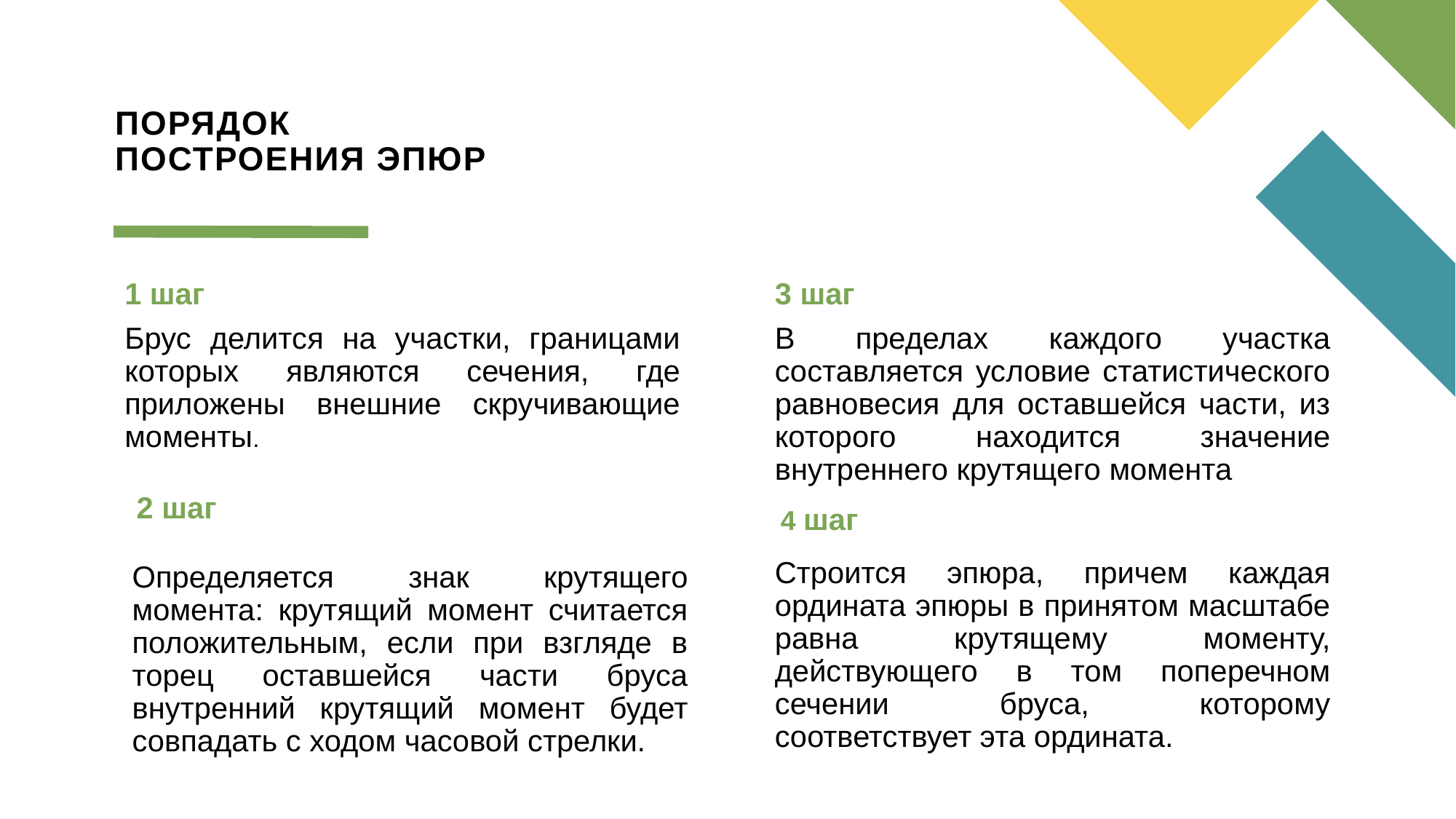

# ПОРЯДОК ПОСТРОЕНИЯ ЭПЮР
1 шаг
3 шаг
Брус делится на участки, границами которых являются сечения, где приложены внешние скручивающие моменты.
В пределах каждого участка составляется условие статистического равновесия для оставшейся части, из которого находится значение внутреннего крутящего момента
2 шаг
4 шаг
Строится эпюра, причем каждая ордината эпюры в принятом масштабе равна крутящему моменту, действующего в том поперечном сечении бруса, которому соответствует эта ордината.
Определяется знак крутящего момента: крутящий момент считается положительным, если при взгляде в торец оставшейся части бруса внутренний крутящий момент будет совпадать с ходом часовой стрелки.